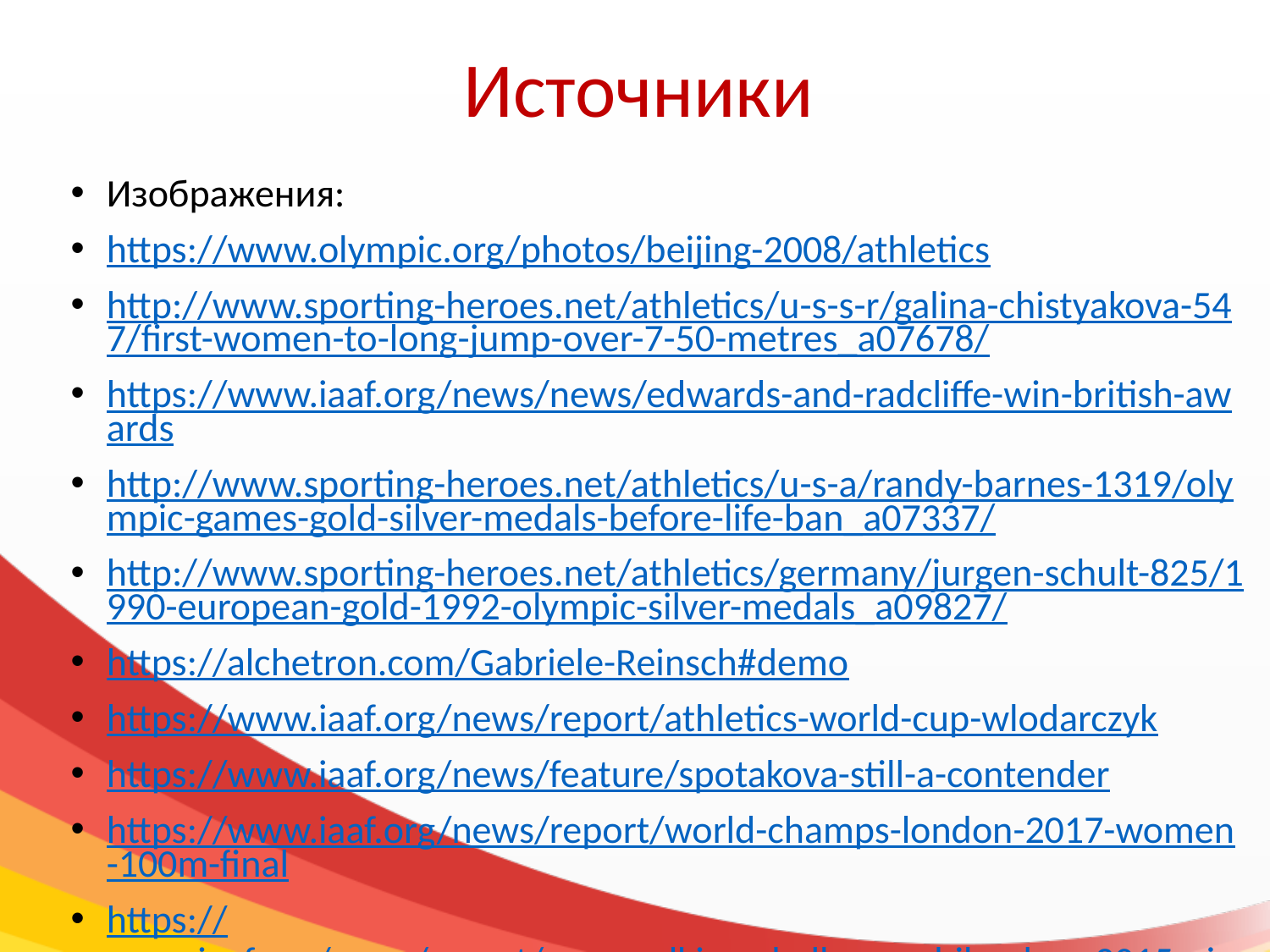

# Источники
Изображения:
https://www.olympic.org/photos/beijing-2008/athletics
http://www.sporting-heroes.net/athletics/u-s-s-r/galina-chistyakova-547/first-women-to-long-jump-over-7-50-metres_a07678/
https://www.iaaf.org/news/news/edwards-and-radcliffe-win-british-awards
http://www.sporting-heroes.net/athletics/u-s-a/randy-barnes-1319/olympic-games-gold-silver-medals-before-life-ban_a07337/
http://www.sporting-heroes.net/athletics/germany/jurgen-schult-825/1990-european-gold-1992-olympic-silver-medals_a09827/
https://alchetron.com/Gabriele-Reinsch#demo
https://www.iaaf.org/news/report/athletics-world-cup-wlodarczyk
https://www.iaaf.org/news/feature/spotakova-still-a-contender
https://www.iaaf.org/news/report/world-champs-london-2017-women-100m-final
https://www.iaaf.org/news/report/race-walking-challenge-chihuahua-2015-ojeda-s
https://www.olympic.org/usain-bolt
https://www.olympic.org/florence-griffith-joyner